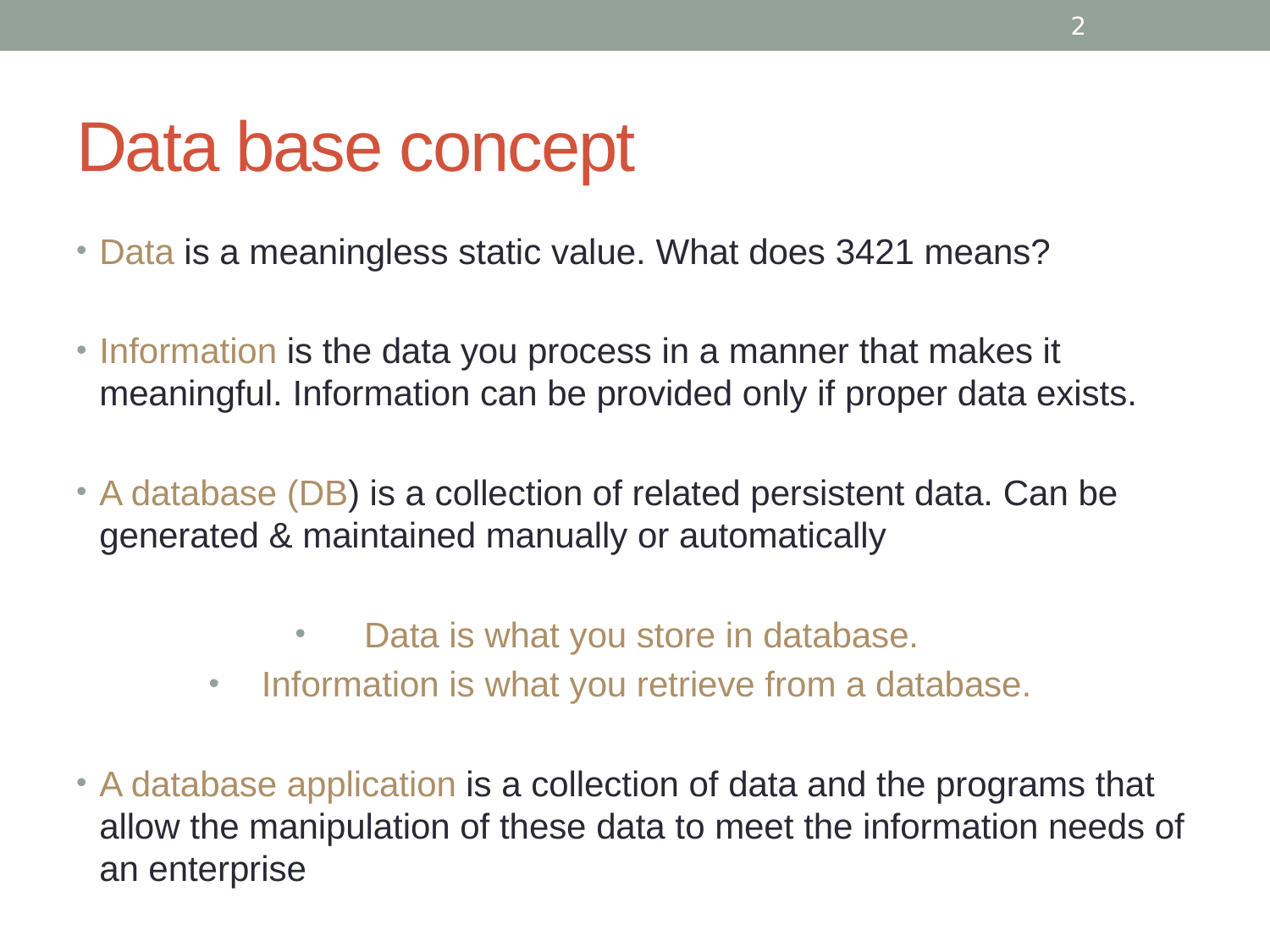

2
# Data base concept
Data is a meaningless static value. What does 3421 means?

Information is the data you process in a manner that makes it meaningful. Information can be provided only if proper data exists.

A database (DB) is a collection of related persistent data. Can be generated & maintained manually or automatically

Data is what you store in database.
Information is what you retrieve from a database.

A database application is a collection of data and the programs that allow the manipulation of these data to meet the information needs of an enterprise